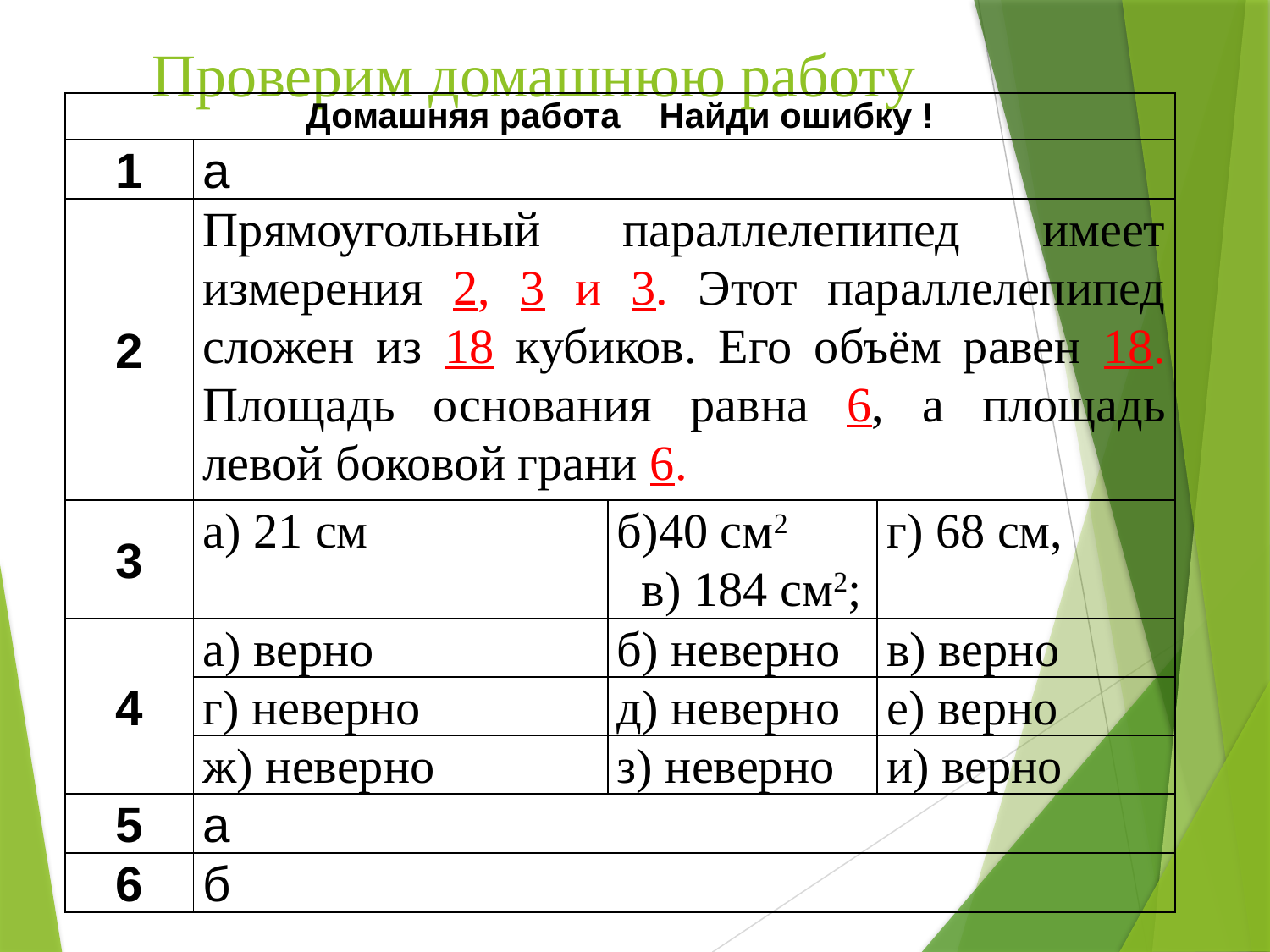

# Проверим домашнюю работу
| Домашняя работа Найди ошибку ! |  |  |  |
| --- | --- | --- | --- |
| 1 | а |  |  |
| 2 | Прямоугольный параллелепипед имеет измерения 2, 3 и 3. Этот параллелепипед сложен из 18 кубиков. Его объём равен 18. Площадь основания равна 6, а площадь левой боковой грани 6. |  |  |
| 3 | а) 21 см | б)40 см2 в) 184 см2; | г) 68 см, |
| 4 | а) верно | б) неверно | в) верно |
|  | г) неверно | д) неверно | е) верно |
|  | ж) неверно | з) неверно | и) верно |
| 5 | а |  |  |
| 6 | б |  |  |